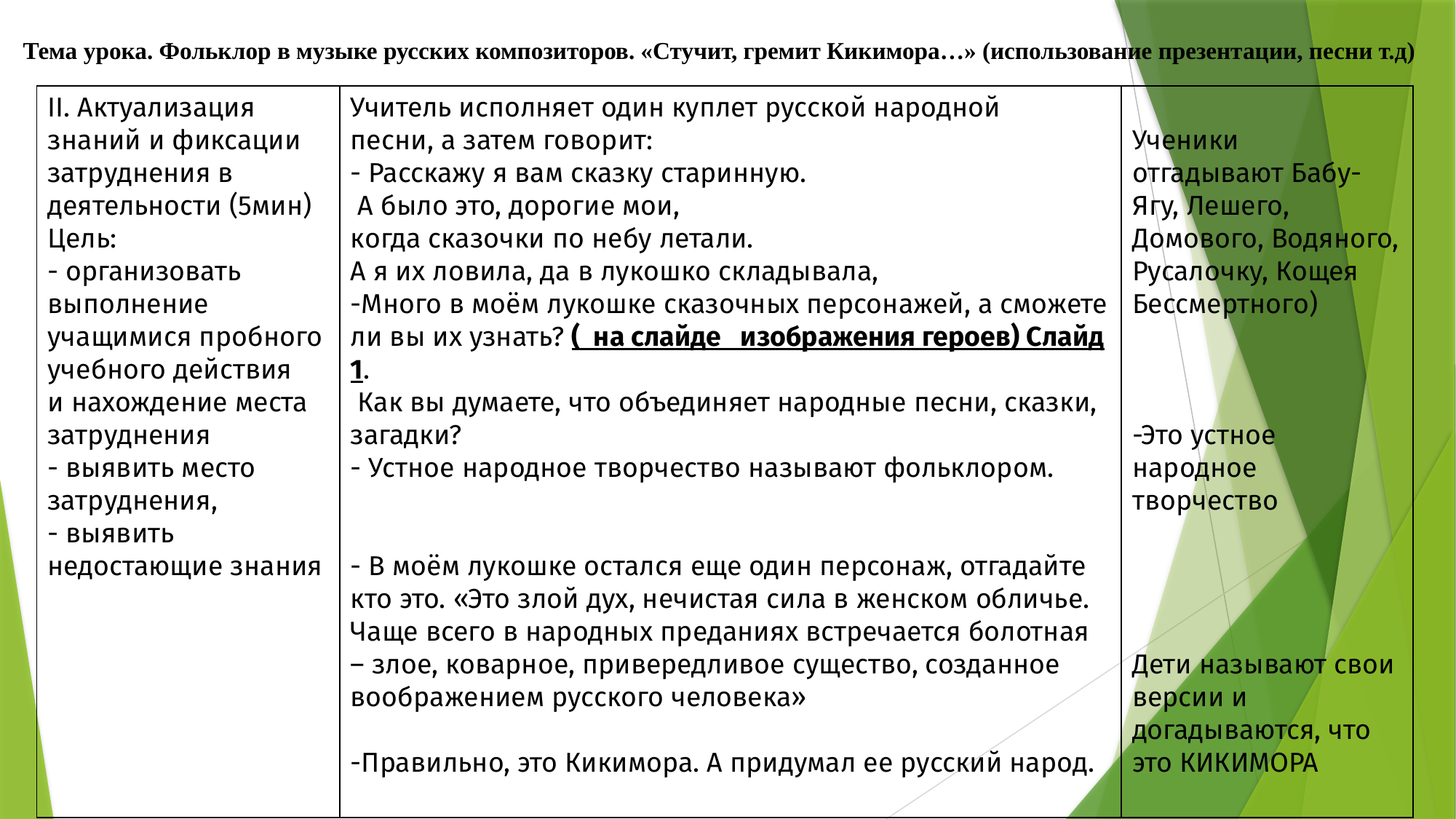

Тема урока. Фольклор в музыке русских композиторов. «Стучит, гремит Кикимора…» (использование презентации, песни т.д)
| II. Актуализация знаний и фиксации затруднения в деятельности (5мин) Цель: - организовать выполнение учащимися пробного учебного действия и нахождение места затруднения - выявить место затруднения, - выявить недостающие знания | Учитель исполняет один куплет русской народной песни, а затем говорит: - Расскажу я вам сказку старинную. А было это, дорогие мои, когда сказочки по небу летали. А я их ловила, да в лукошко складывала, -Много в моём лукошке сказочных персонажей, а сможете ли вы их узнать? ( на слайде изображения героев) Слайд 1.  Как вы думаете, что объединяет народные песни, сказки, загадки? - Устное народное творчество называют фольклором. - В моём лукошке остался еще один персонаж, отгадайте кто это. «Это злой дух, нечистая сила в женском обличье. Чаще всего в народных преданиях встречается болотная – злое, коварное, привередливое существо, созданное воображением русского человека»  -Правильно, это Кикимора. А придумал ее русский народ. | Ученики отгадывают Бабу-Ягу, Лешего, Домового, Водяного, Русалочку, Кощея Бессмертного) -Это устное народное творчество Дети называют свои версии и догадываются, что это КИКИМОРА |
| --- | --- | --- |